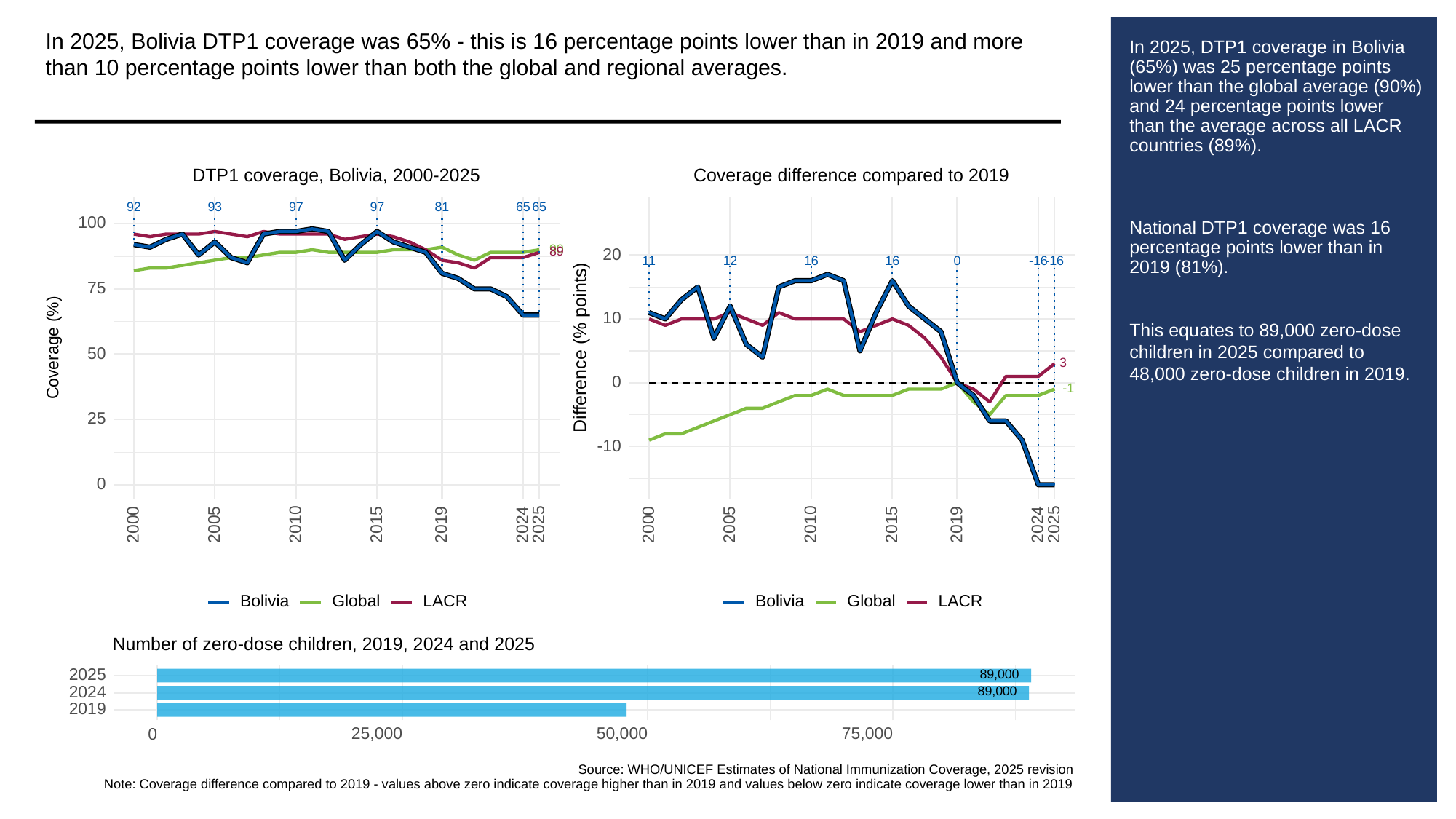

In 2025, Bolivia DTP1 coverage was 65% - this is 16 percentage points lower than in 2019 and more than 10 percentage points lower than both the global and regional averages.
# In 2025, DTP1 coverage in Bolivia (65%) was 25 percentage points lower than the global average (90%) and 24 percentage points lower than the average across all LACR countries (89%).

National DTP1 coverage was 16 percentage points lower than in 2019 (81%).

This equates to 89,000 zero-dose children in 2025 compared to 48,000 zero-dose children in 2019.

Coverage difference compared to 2019
DTP1 coverage, Bolivia, 2000-2025

93
92
97
97
81
65
65
100

90

89
20

16
16
0
-16
-16
11
12

75

10

Difference (% points)
Coverage (%)
50

3
0

-1

25

-10

0

2000
2005
2010
2015
2019
2024
2025
2000
2005
2010
2015
2019
2024
2025
Global
LACR
Global
LACR
Bolivia
Bolivia

Number of zero-dose children, 2019, 2024 and 2025

89,000
2025

89,000
2024

2019

25,000
50,000
75,000
0
Source: WHO/UNICEF Estimates of National Immunization Coverage, 2025 revision
Note: Coverage difference compared to 2019 - values above zero indicate coverage higher than in 2019 and values below zero indicate coverage lower than in 2019